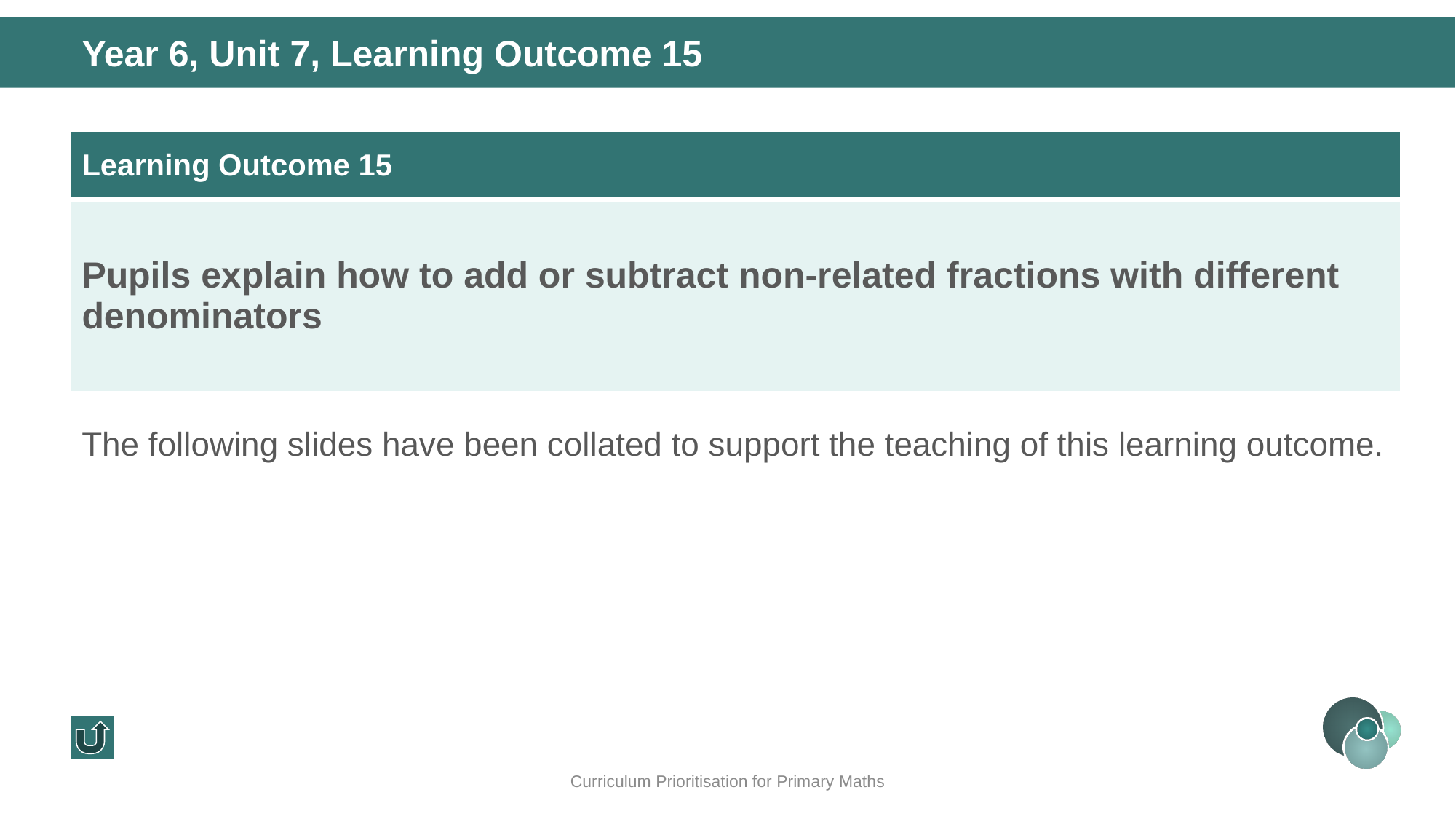

Year 6, Unit 7, Learning Outcome 15
| Learning Outcome 15 |
| --- |
| Pupils explain how to add or subtract non-related fractions with different denominators |
The following slides have been collated to support the teaching of this learning outcome.

Curriculum Prioritisation for Primary Maths